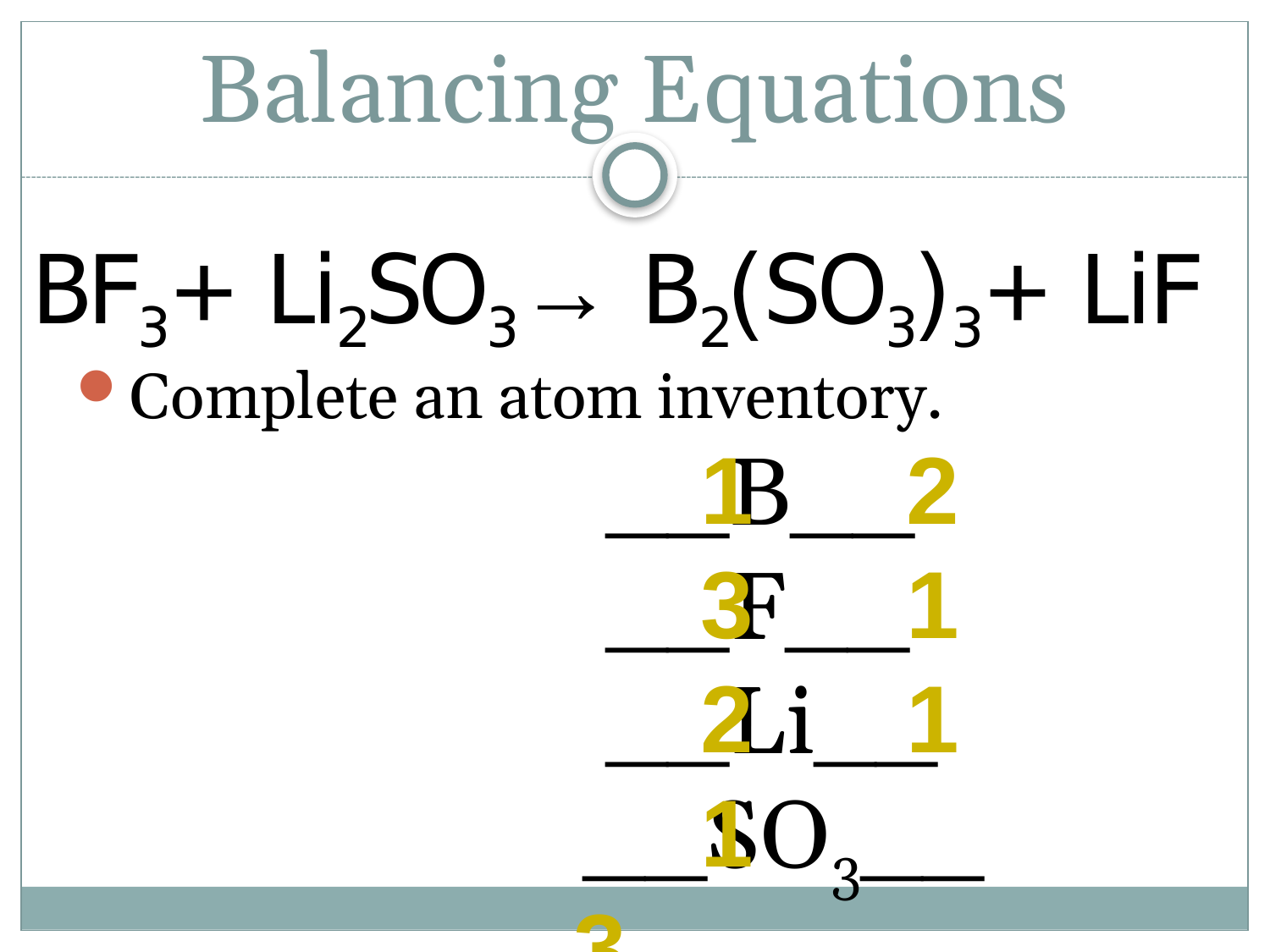

# Balancing Equations
BF3+ Li2SO3→ B2(SO3)3+ LiF
Complete an atom inventory.
 	1	   2
 	3	   1
	2	   1
	1		3
 __B__
 __F__
 __Li__
__SO3__